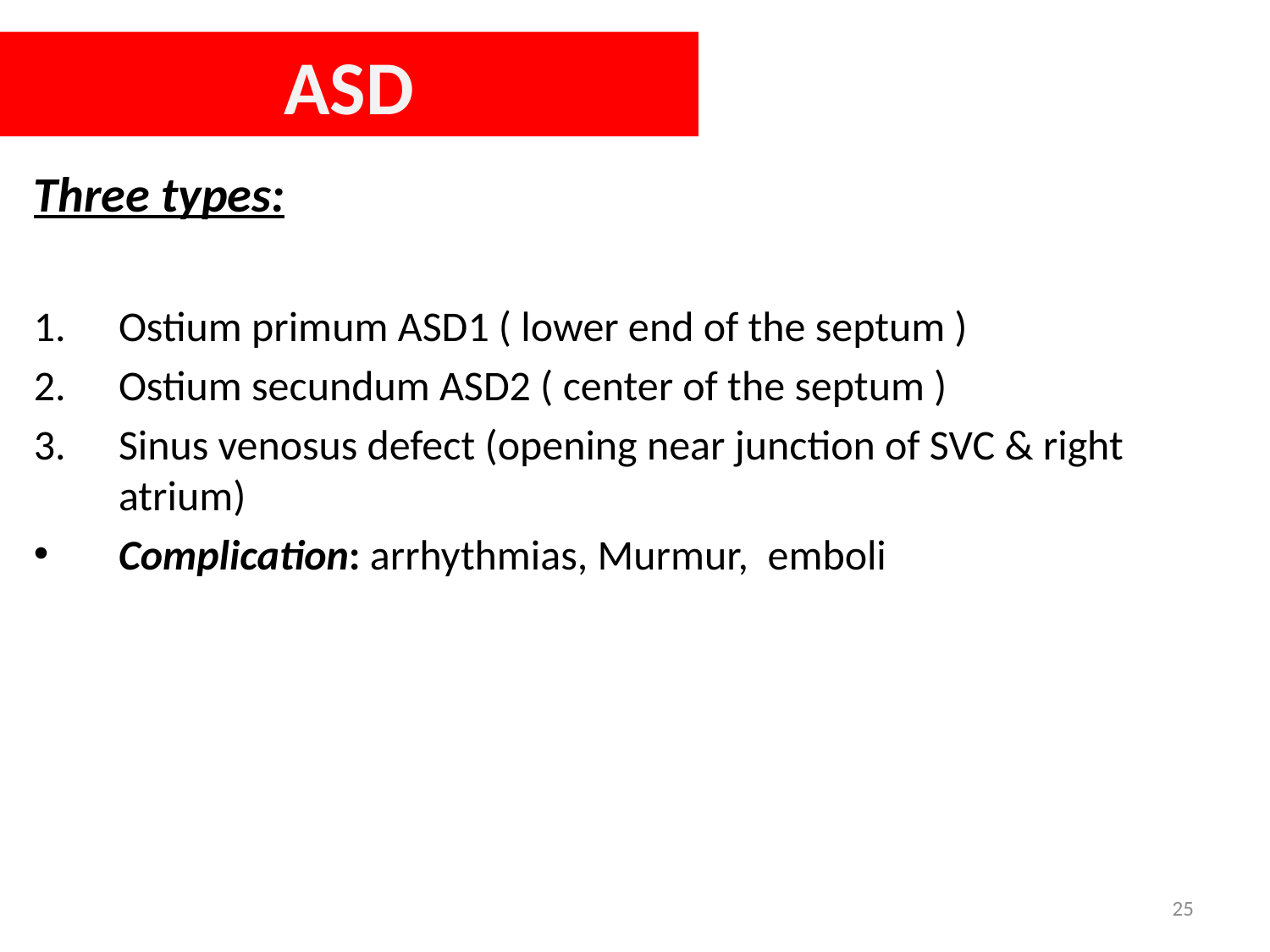

# ASD
Three types:

Ostium primum ASD1 ( lower end of the septum )
Ostium secundum ASD2 ( center of the septum )
Sinus venosus defect (opening near junction of SVC & right atrium)
Complication: arrhythmias, Murmur,  emboli

25